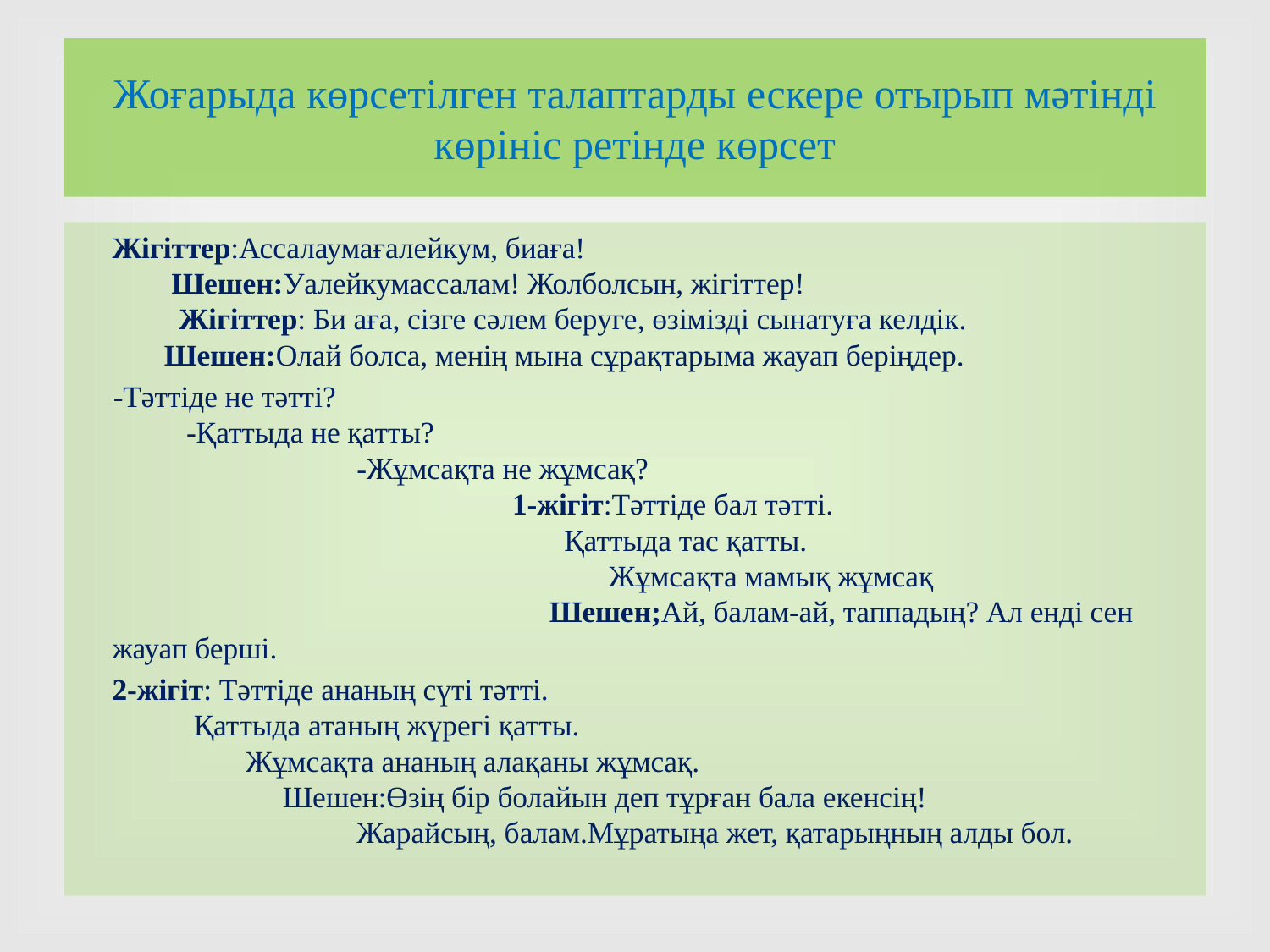

# Жоғарыда көрсетілген талаптарды ескере отырып мәтінді көрініс ретінде көрсет
	Жігіттер:Ассалаумағалейкум, биаға!                                                                                           Шешен:Уалейкумассалам! Жолболсын, жігіттер!                                                              Жігіттер: Би аға, сізге сәлем беруге, өзімізді сынатуға келдік.                                      Шешен:Олай болса, менің мына сұрақтарыма жауап беріңдер.
     -Тәттіде не тәтті?                                                                                                                              -Қаттыда не қатты?                                                                                                                                        -Жұмсақта не жұмсақ?                                                                                                                                1-жігіт:Тәттіде бал тәтті.                                                                                                              Қаттыда тас қатты.                                                                                                                        Жұмсақта мамық жұмсақ                                                                                               Шешен;Ай, балам-ай, таппадың? Ал енді сен жауап берші.
	2-жігіт: Тәттіде ананың сүті тәтті.                                                                                                   Қаттыда атаның жүрегі қатты.                                                                                                     Жұмсақта ананың алақаны жұмсақ.                                                                                          Шешен:Өзің бір болайын деп тұрған бала екенсің!                                                                      Жарайсың, балам.Мұратыңа жет, қатарыңның алды бол.